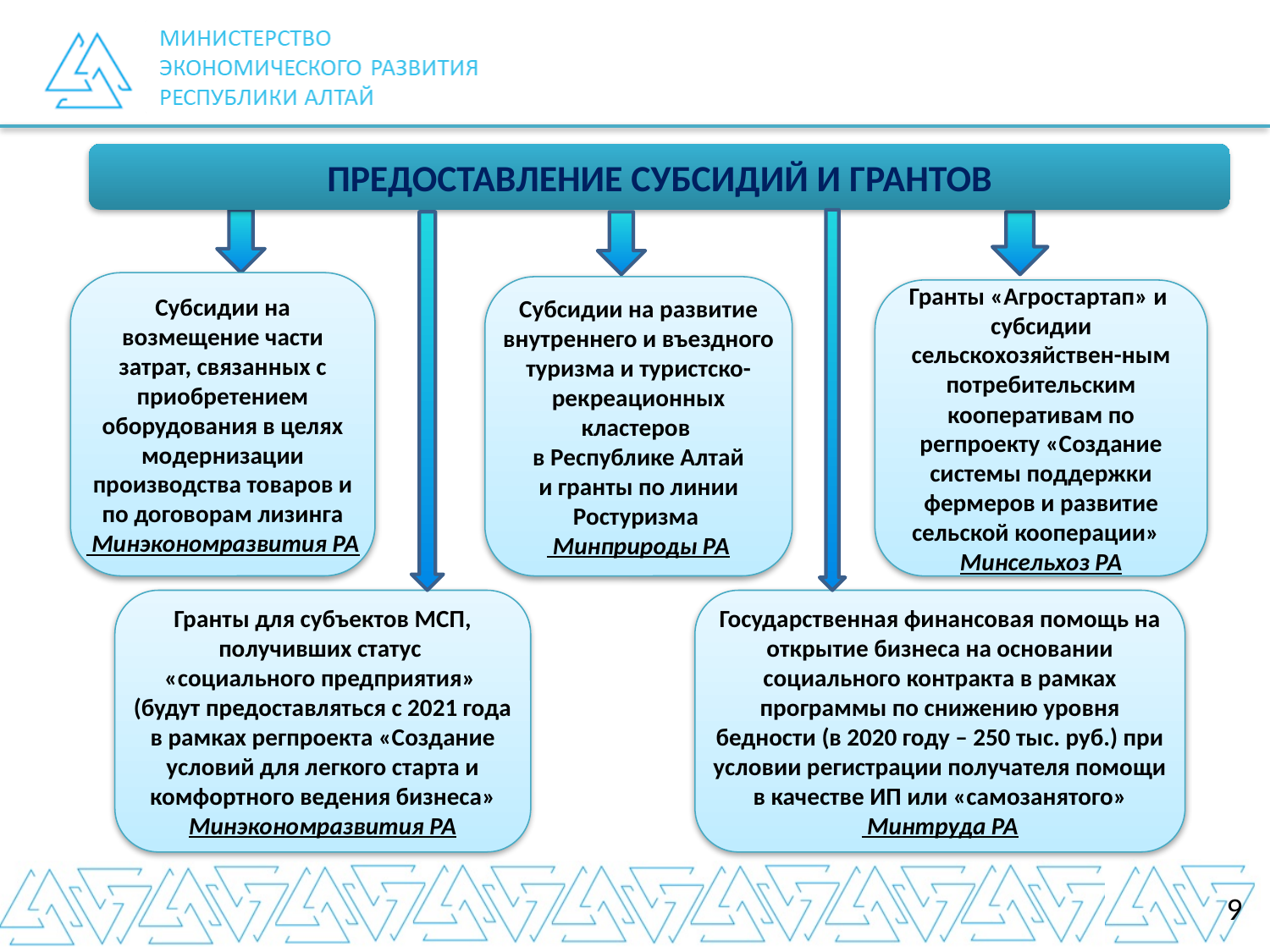

ПРЕДОСТАВЛЕНИЕ СУБСИДИЙ И ГРАНТОВ

Субсидии на возмещение части затрат, связанных с приобретением оборудования в целях модернизации производства товаров и по договорам лизинга
 Минэкономразвития РА
Субсидии на развитие внутреннего и въездного туризма и туристско-рекреационных кластеров
в Республике Алтай
и гранты по линии Ростуризма
 Минприроды РА
Гранты «Агростартап» и
субсидии сельскохозяйствен-ным потребительским кооперативам по регпроекту «Создание системы поддержки фермеров и развитие сельской кооперации»
Минсельхоз РА

Гранты для субъектов МСП, получивших статус
«социального предприятия»
(будут предоставляться с 2021 года в рамках регпроекта «Создание условий для легкого старта и комфортного ведения бизнеса»
Минэкономразвития РА
Государственная финансовая помощь на открытие бизнеса на основании социального контракта в рамках программы по снижению уровня бедности (в 2020 году – 250 тыс. руб.) при условии регистрации получателя помощи в качестве ИП или «самозанятого»
 Минтруда РА
9